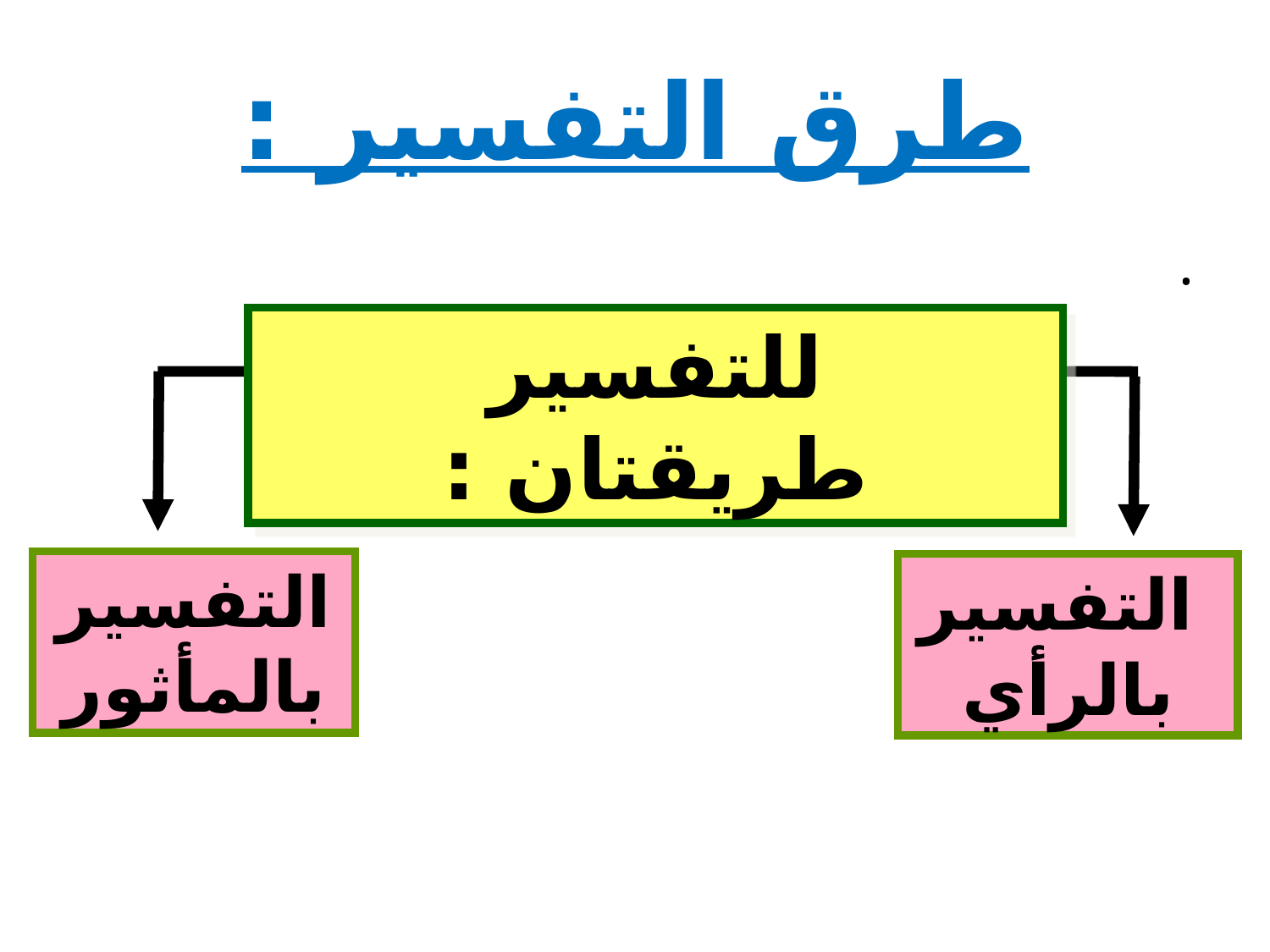

# طرق التفسير :
.
للتفسير طريقتان :

التفسير بالمأثور
 التفسير بالرأي